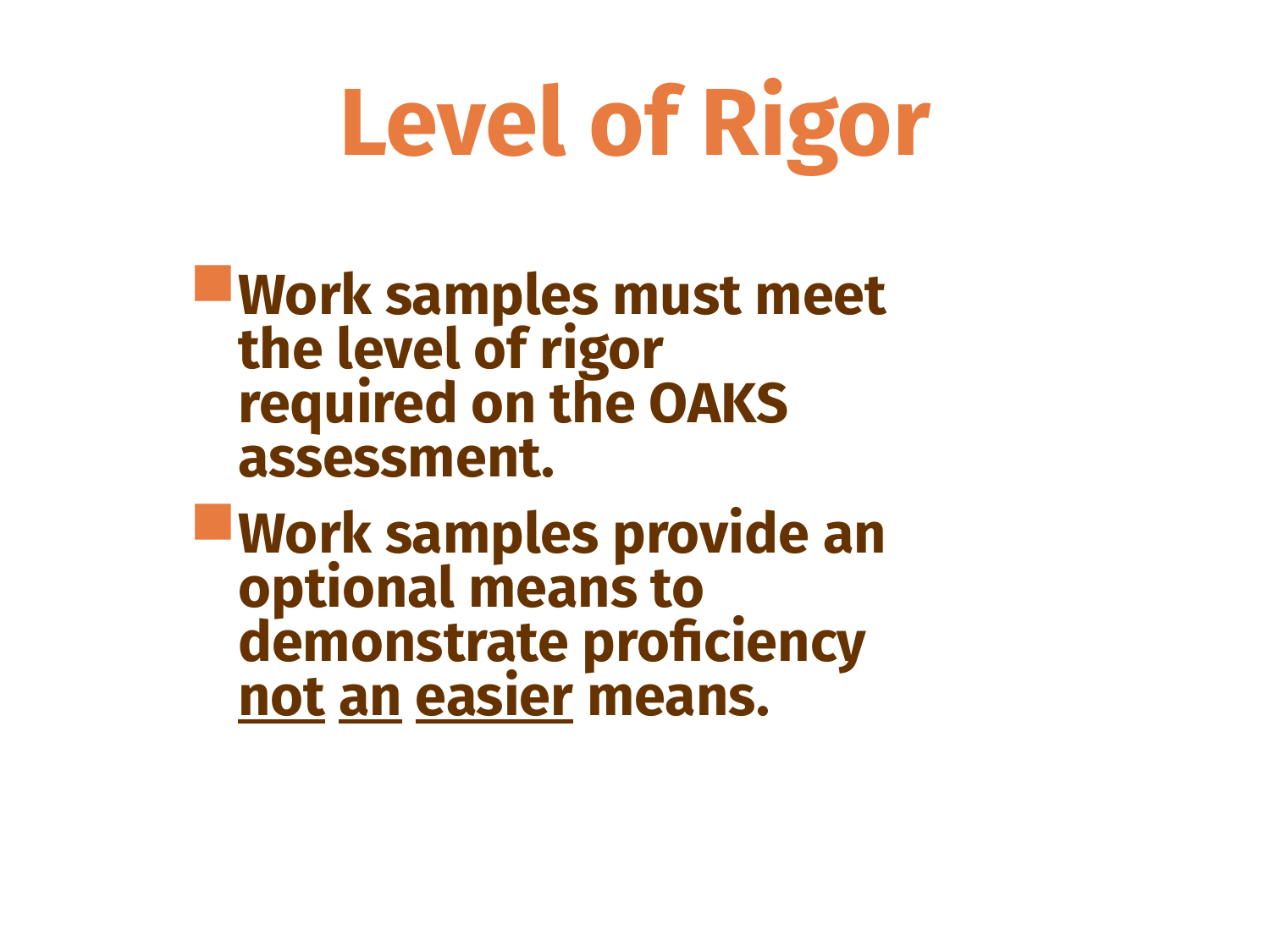

# Level of Rigor
Work samples must meet the level of rigor required on the OAKS assessment.
Work samples provide an optional means to demonstrate proficiency not an easier means.